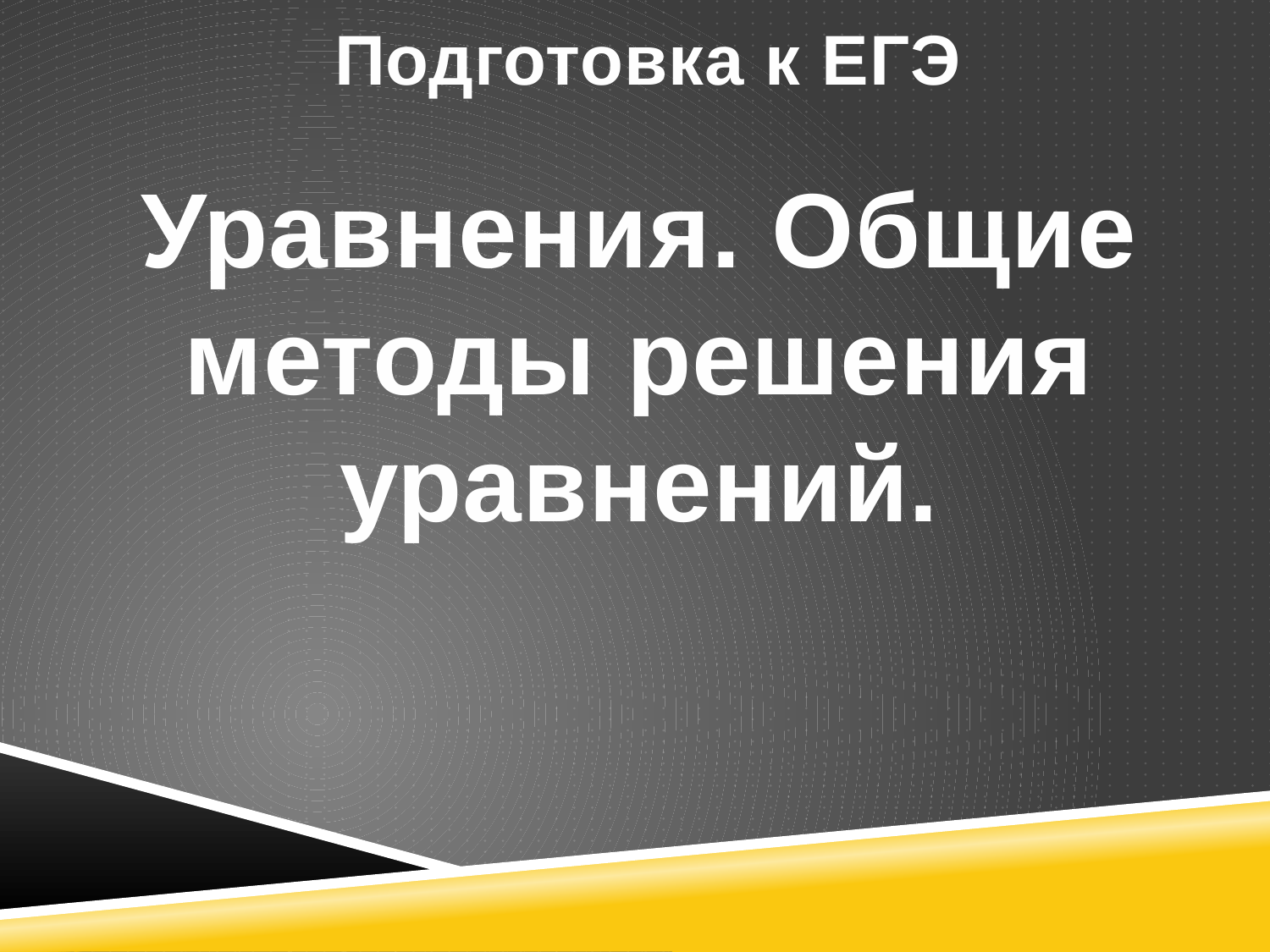

Подготовка к ЕГЭ
Уравнения. Общие методы решения уравнений.